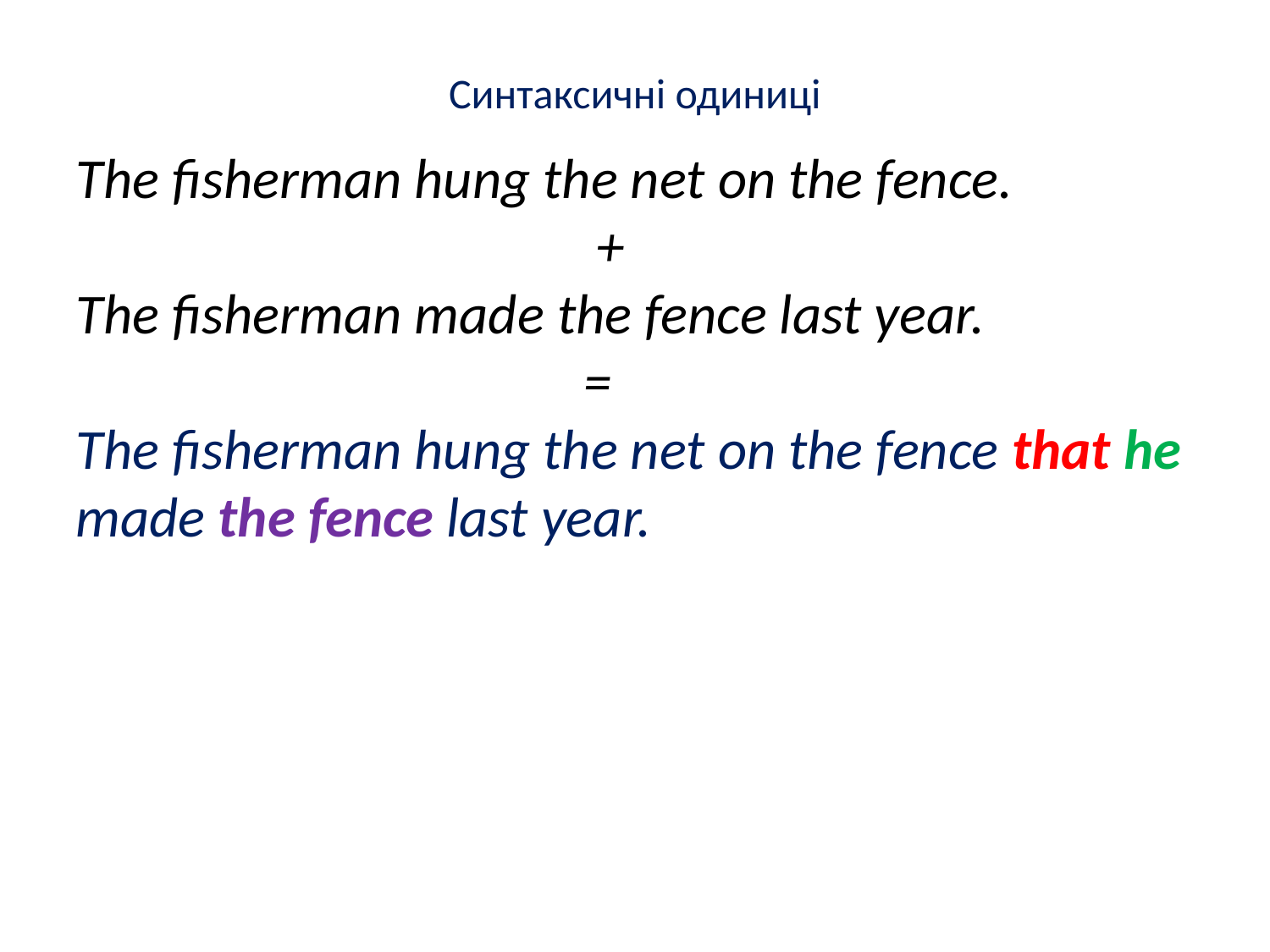

Синтаксичні одиниці
The fisherman hung the net on the fence.
                                         +
The fisherman made the fence last year.
                                        =
The fisherman hung the net on the fence that he made the fence last year.